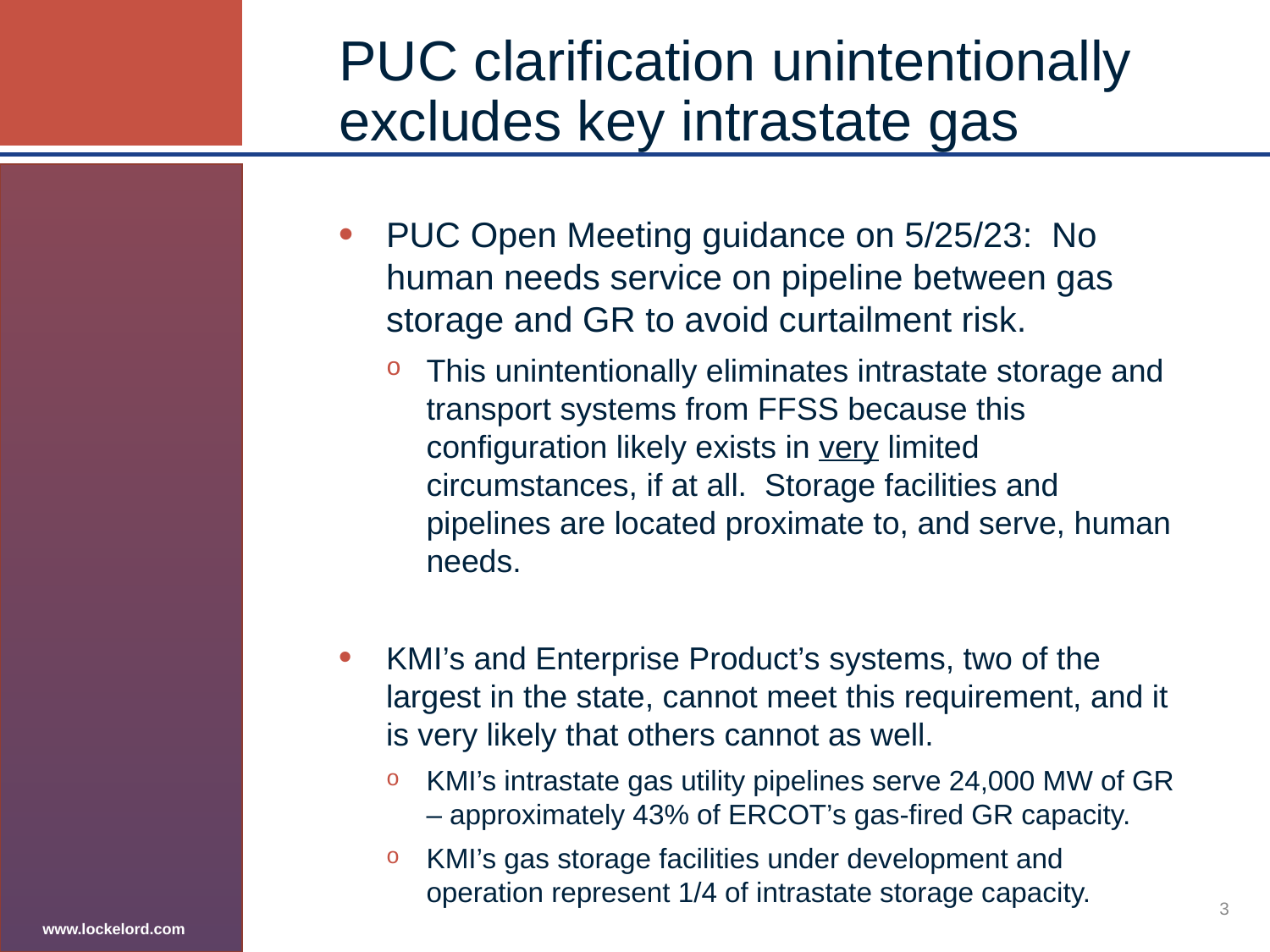

# PUC clarification unintentionally excludes key intrastate gas
PUC Open Meeting guidance on 5/25/23:  No human needs service on pipeline between gas storage and GR to avoid curtailment risk.
This unintentionally eliminates intrastate storage and transport systems from FFSS because this configuration likely exists in very limited circumstances, if at all.  Storage facilities and pipelines are located proximate to, and serve, human needs.

KMI’s and Enterprise Product’s systems, two of the largest in the state, cannot meet this requirement, and it is very likely that others cannot as well.
KMI’s intrastate gas utility pipelines serve 24,000 MW of GR – approximately 43% of ERCOT’s gas-fired GR capacity.
KMI’s gas storage facilities under development and operation represent 1/4 of intrastate storage capacity.
3